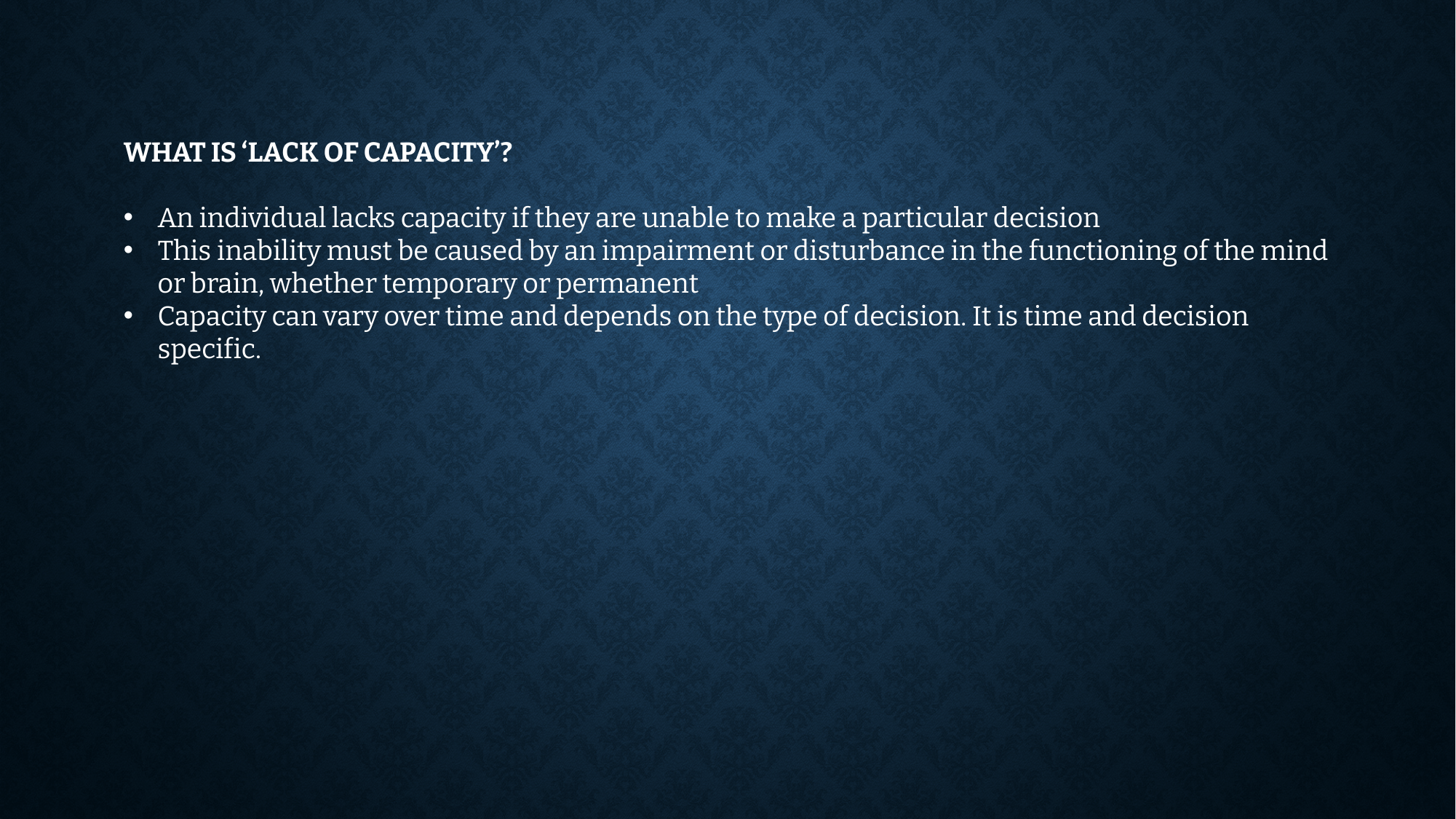

WHAT IS ‘LACK OF CAPACITY’?

An individual lacks capacity if they are unable to make a particular decision
This inability must be caused by an impairment or disturbance in the functioning of the mind or brain, whether temporary or permanent
Capacity can vary over time and depends on the type of decision. It is time and decision specific.